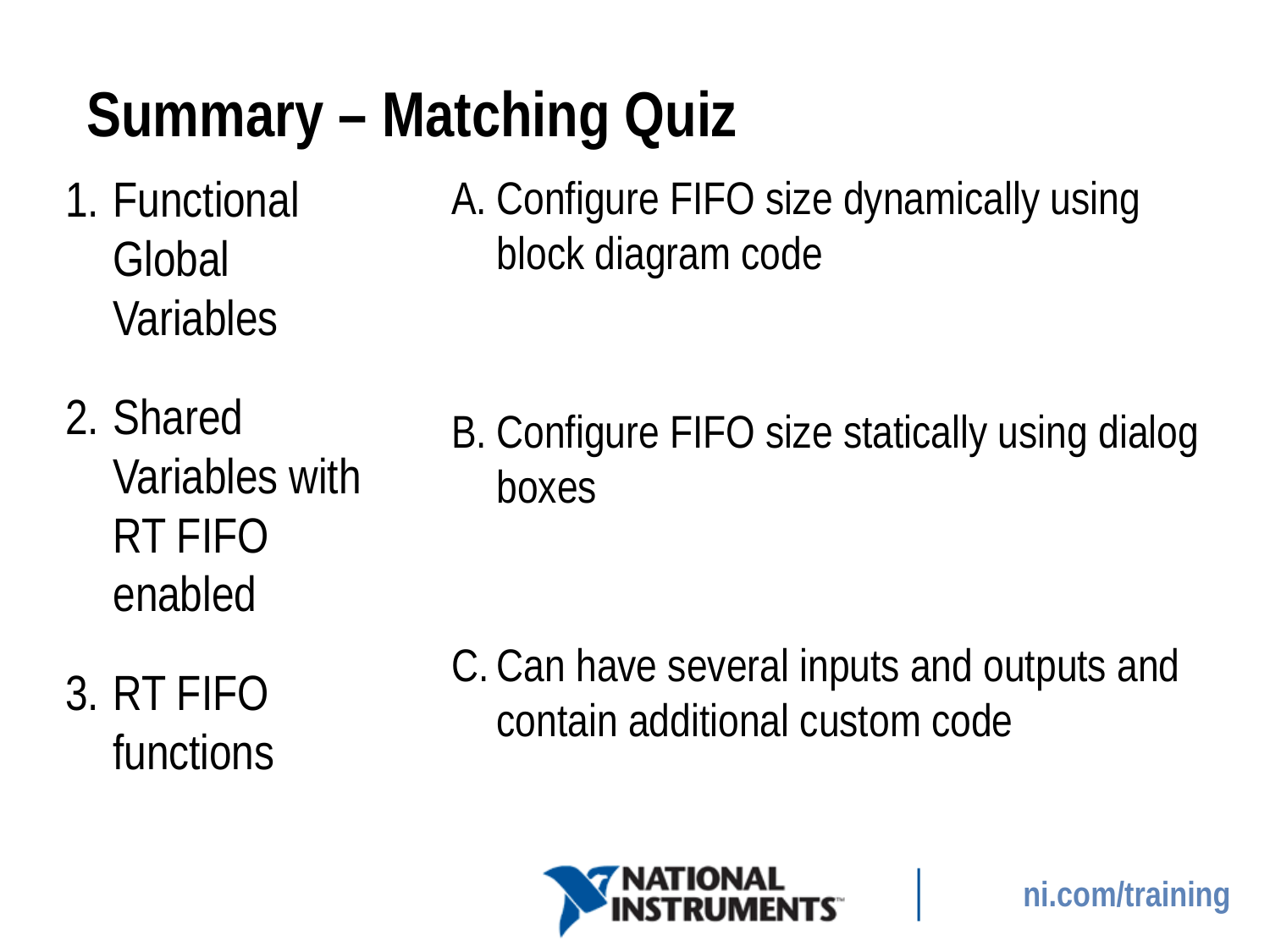

# Summary – Matching Quiz
Functional Global Variables
Shared Variables with RT FIFO enabled
RT FIFO functions
Configure FIFO size dynamically using block diagram code
Configure FIFO size statically using dialog boxes
Can have several inputs and outputs and contain additional custom code